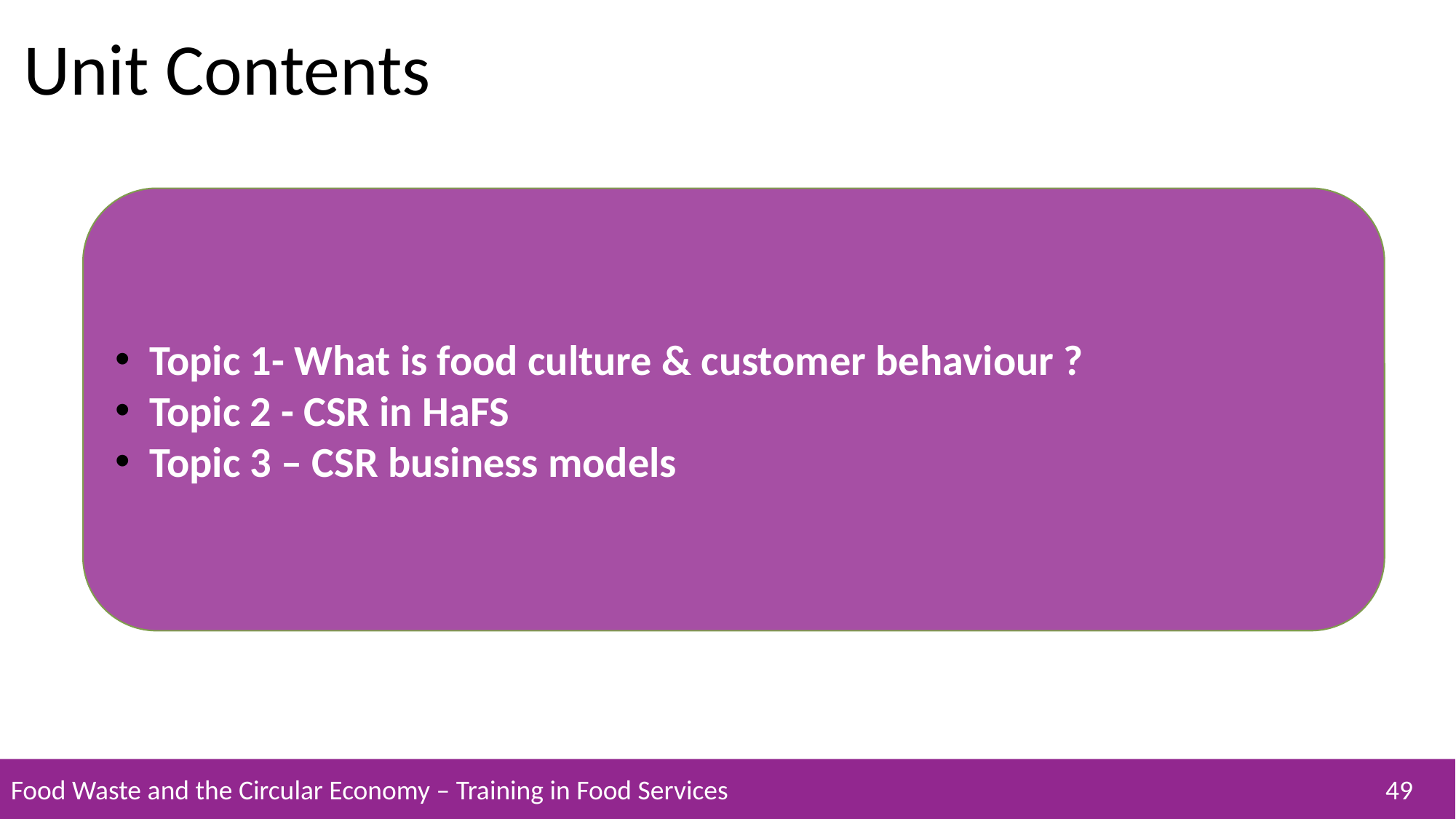

Unit Contents
Topic 1- What is food culture & customer behaviour ?
Topic 2 - CSR in HaFS
Topic 3 – CSR business models